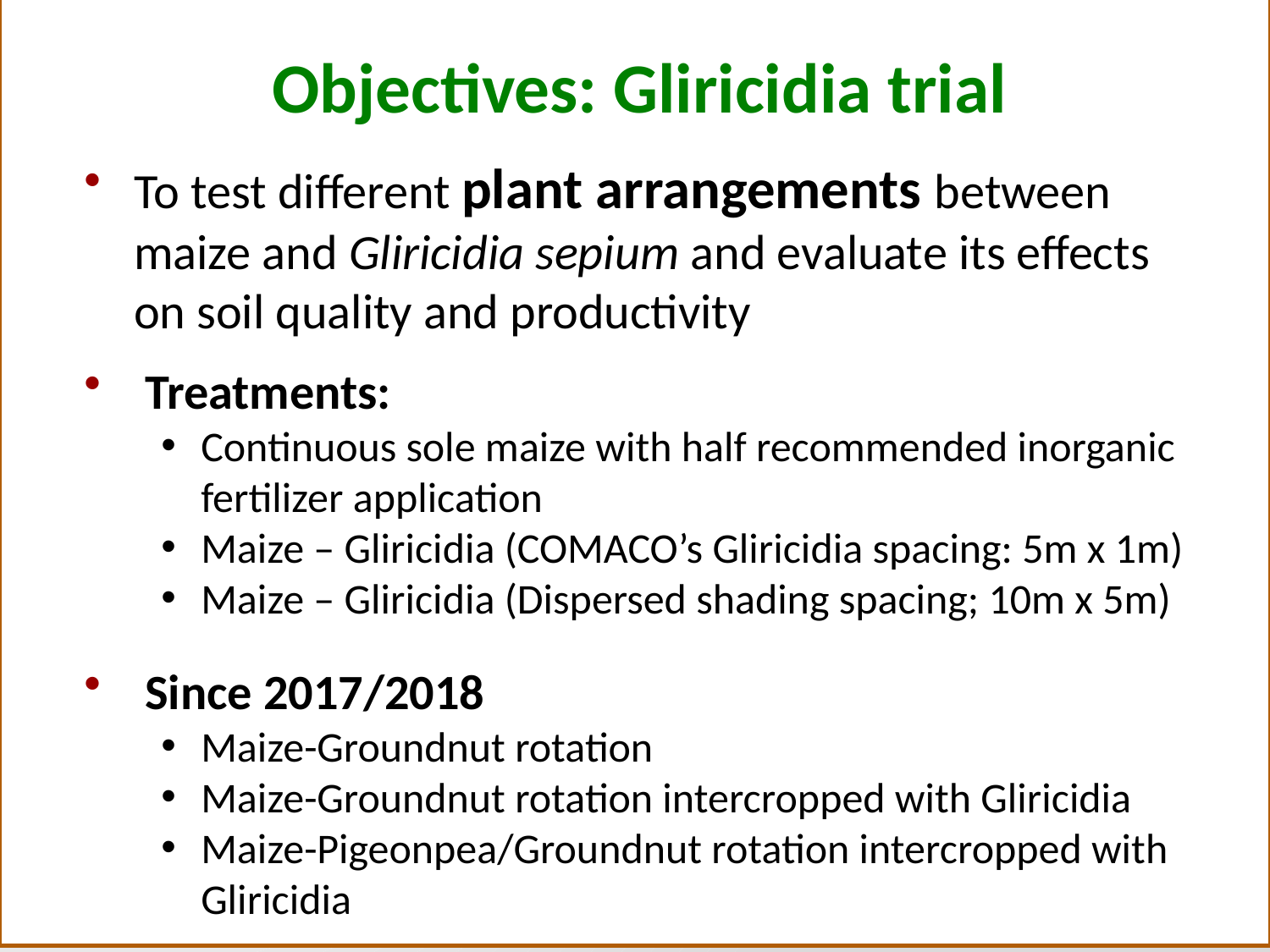

Objectives: Gliricidia trial
To test different plant arrangements between maize and Gliricidia sepium and evaluate its effects on soil quality and productivity

 Treatments:
Continuous sole maize with half recommended inorganic fertilizer application
Maize – Gliricidia (COMACO’s Gliricidia spacing: 5m x 1m)
Maize – Gliricidia (Dispersed shading spacing; 10m x 5m)

 Since 2017/2018
Maize-Groundnut rotation
Maize-Groundnut rotation intercropped with Gliricidia
Maize-Pigeonpea/Groundnut rotation intercropped with Gliricidia